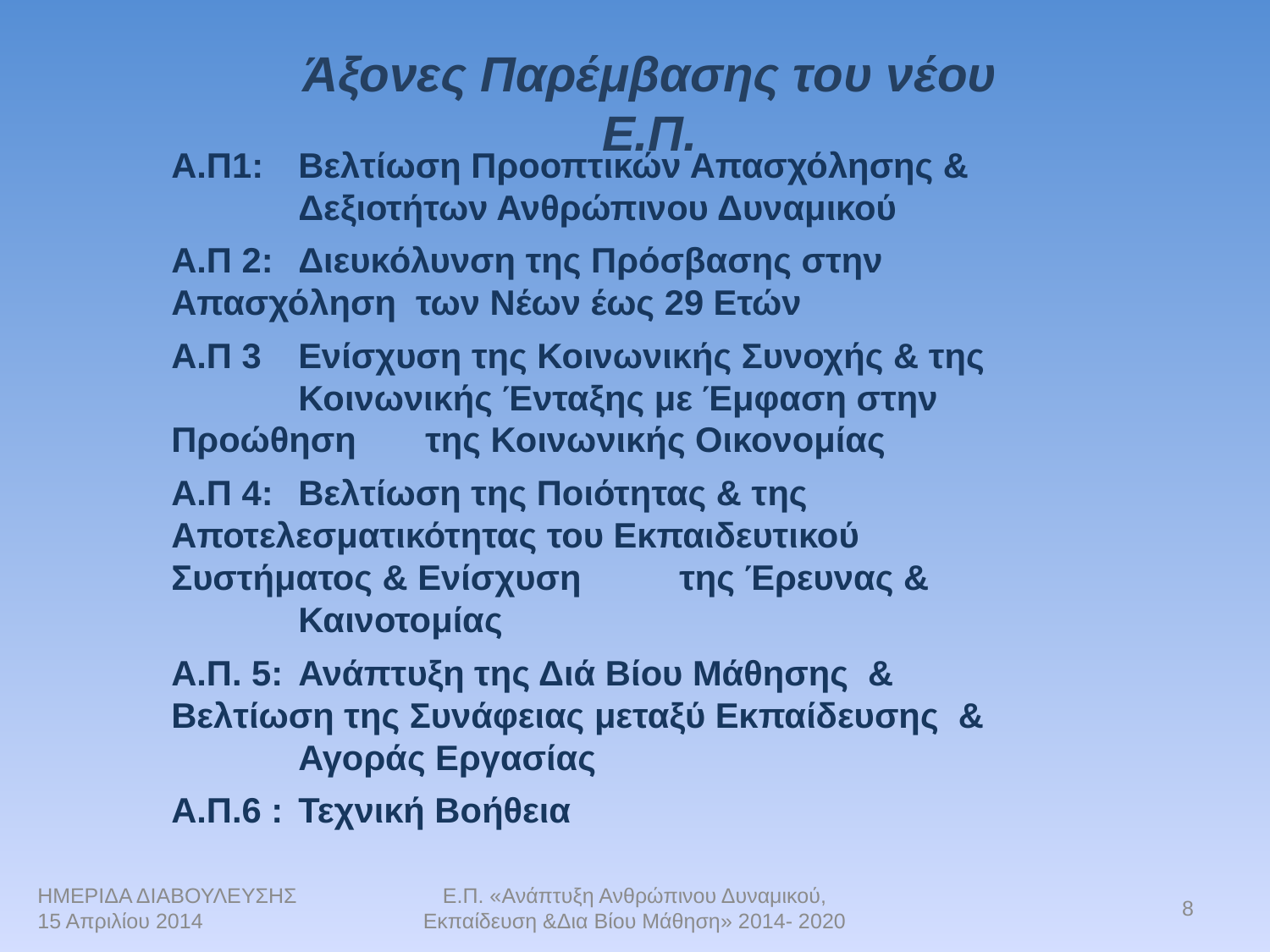

Άξονες Παρέμβασης του νέου Ε.Π.
Α.Π1: 	Βελτίωση Προοπτικών Απασχόλησης &  	Δεξιοτήτων Ανθρώπινου Δυναμικού
Α.Π 2: 	Διευκόλυνση της Πρόσβασης στην 	Απασχόληση  των Νέων έως 29 Ετών
Α.Π 3 	Ενίσχυση της Κοινωνικής Συνοχής & της  	Κοινωνικής Ένταξης με Έμφαση στην Προώθηση 	της Κοινωνικής Οικονομίας
Α.Π 4: 	Βελτίωση της Ποιότητας & της  	Αποτελεσματικότητας του Εκπαιδευτικού  	Συστήματος & Ενίσχυση 	της Έρευνας & 	Καινοτομίας
Α.Π. 5: 	Ανάπτυξη της Διά Βίου Μάθησης  & 	Βελτίωση της Συνάφειας μεταξύ Εκπαίδευσης  &  	Αγοράς Εργασίας
Α.Π.6 : 	Τεχνική Βοήθεια
ΗΜΕΡΙΔΑ ΔΙΑΒΟΥΛΕΥΣΗΣ
15 Απριλίου 2014
Ε.Π. «Ανάπτυξη Ανθρώπινου Δυναμικού, Εκπαίδευση &Δια Βίου Μάθηση» 2014- 2020
8